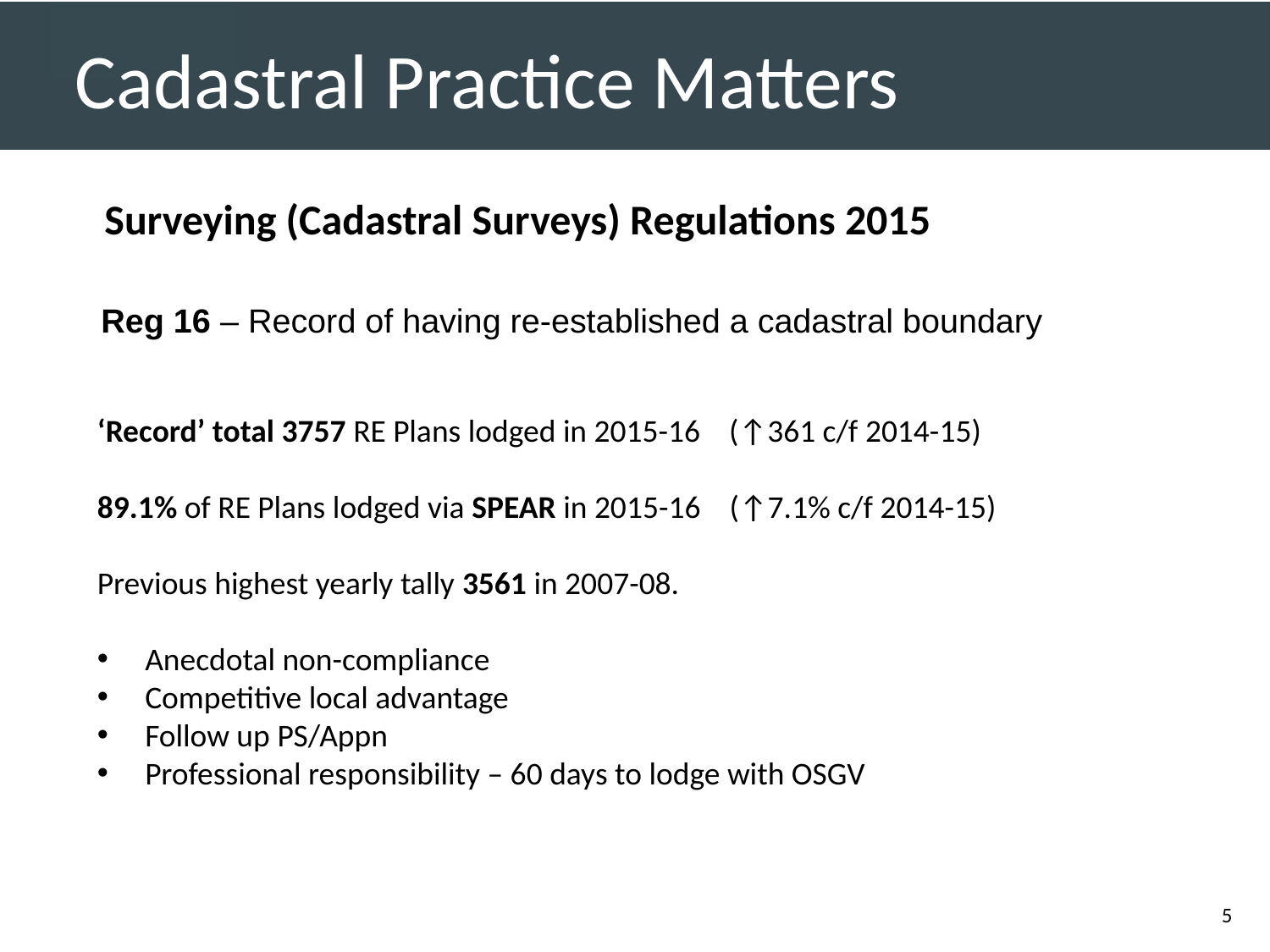

# Cadastral Practice Matters
       Surveying (Cadastral Surveys) Regulations 2015

Reg 16 – Record of having re-established a cadastral boundary

‘Record’ total 3757 RE Plans lodged in 2015-16    (↑361 c/f 2014-15)

89.1% of RE Plans lodged via SPEAR in 2015-16    (↑7.1% c/f 2014-15)

Previous highest yearly tally 3561 in 2007-08.

Anecdotal non-compliance
Competitive local advantage
Follow up PS/Appn
Professional responsibility – 60 days to lodge with OSGV
5